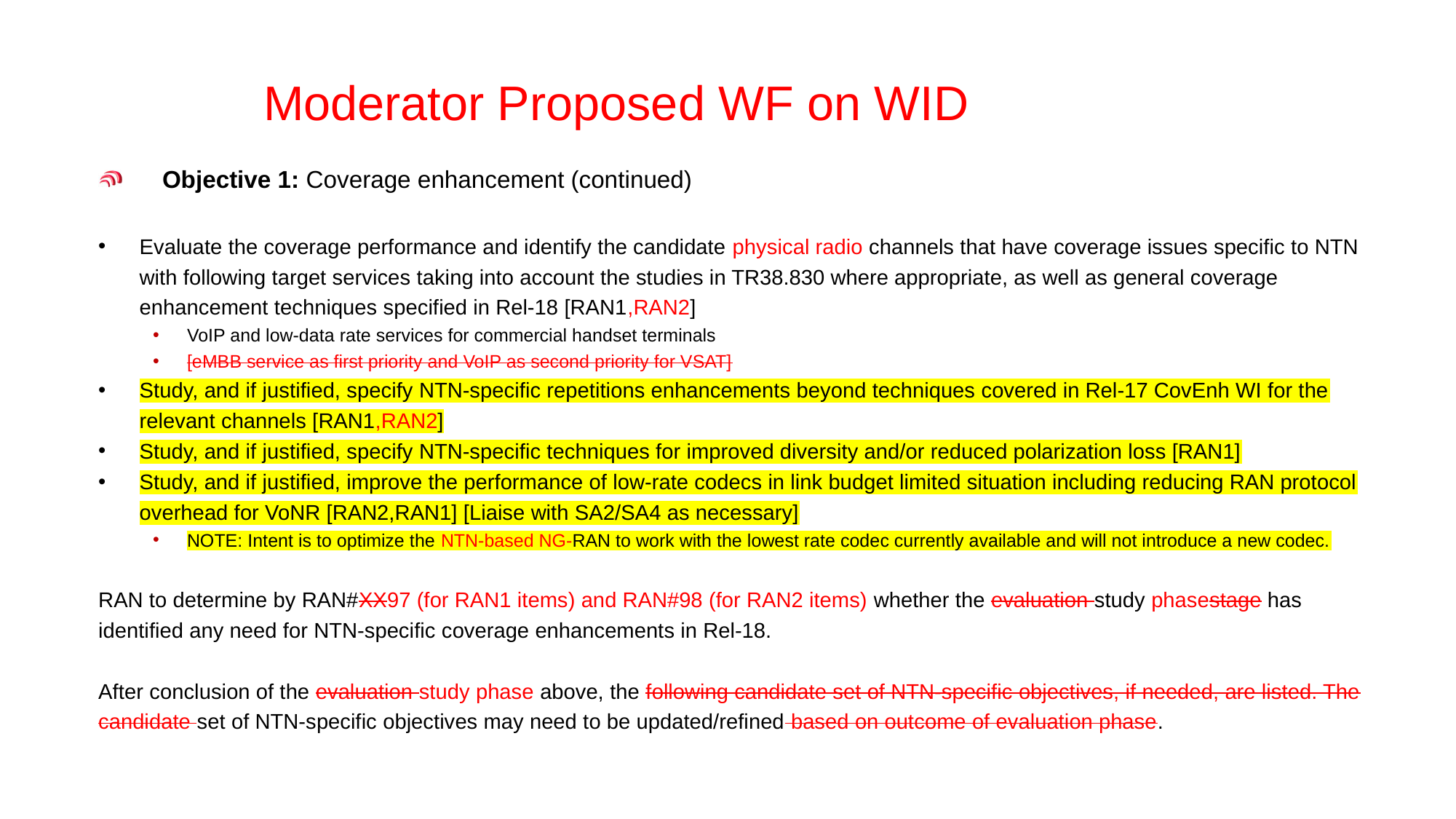

# Moderator Proposed WF on WID
Objective 1: Coverage enhancement (continued)

Evaluate the coverage performance and identify the candidate physical radio channels that have coverage issues specific to NTN with following target services taking into account the studies in TR38.830 where appropriate, as well as general coverage enhancement techniques specified in Rel-18 [RAN1,RAN2]
VoIP and low-data rate services for commercial handset terminals
[eMBB service as first priority and VoIP as second priority for VSAT]
Study, and if justified, specify NTN-specific repetitions enhancements beyond techniques covered in Rel-17 CovEnh WI for the relevant channels [RAN1,RAN2]
Study, and if justified, specify NTN-specific techniques for improved diversity and/or reduced polarization loss [RAN1]
Study, and if justified, improve the performance of low-rate codecs in link budget limited situation including reducing RAN protocol overhead for VoNR [RAN2,RAN1] [Liaise with SA2/SA4 as necessary]
NOTE: Intent is to optimize the NTN-based NG-RAN to work with the lowest rate codec currently available and will not introduce a new codec.

RAN to determine by RAN#XX97 (for RAN1 items) and RAN#98 (for RAN2 items) whether the evaluation study phasestage has identified any need for NTN-specific coverage enhancements in Rel-18.

After conclusion of the evaluation study phase above, the following candidate set of NTN-specific objectives, if needed, are listed. The candidate set of NTN-specific objectives may need to be updated/refined based on outcome of evaluation phase.